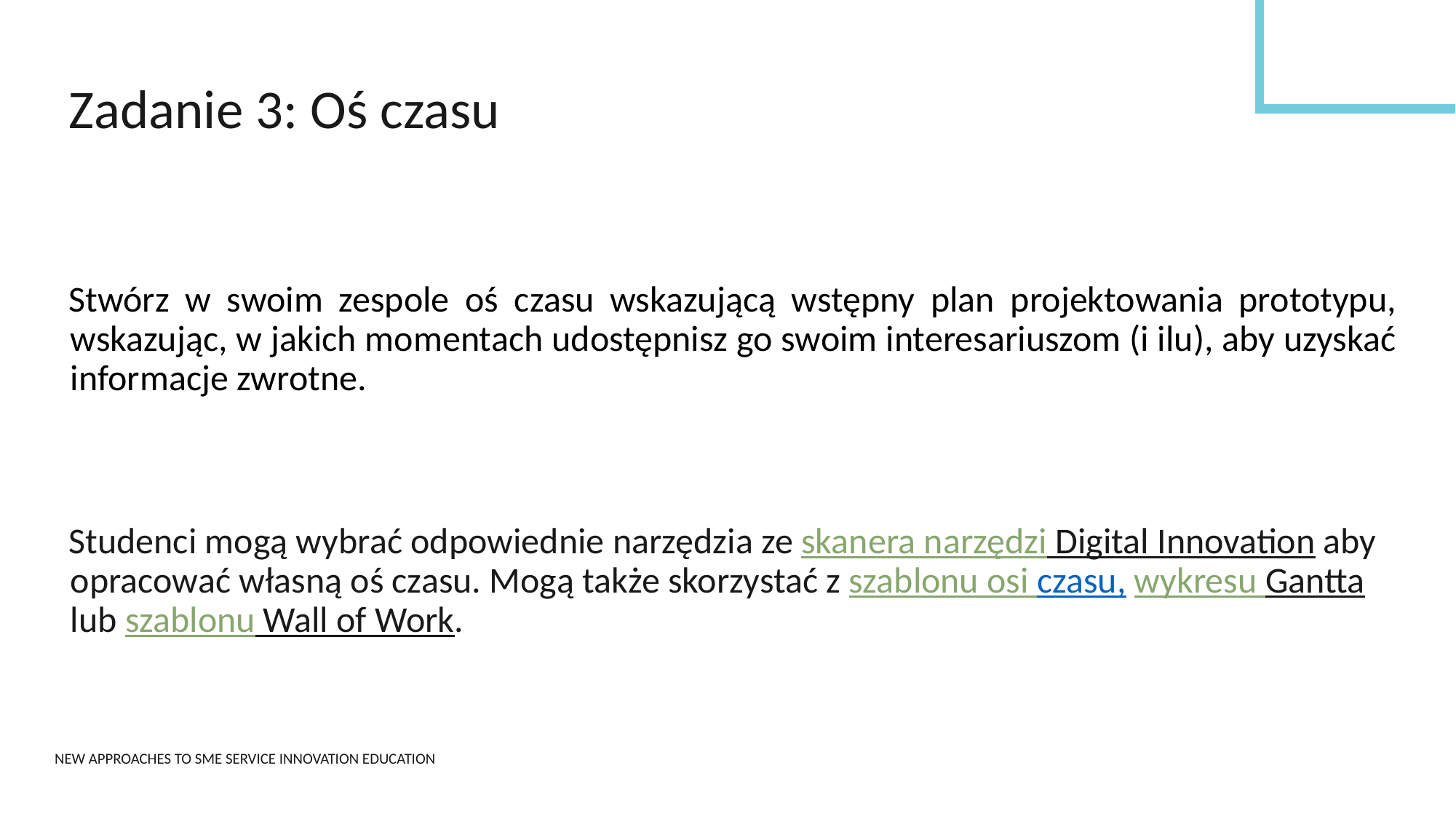

Zadanie 3: Oś czasu
Stwórz w swoim zespole oś czasu wskazującą wstępny plan projektowania prototypu, wskazując, w jakich momentach udostępnisz go swoim interesariuszom (i ilu), aby uzyskać informacje zwrotne.

Studenci mogą wybrać odpowiednie narzędzia ze skanera narzędzi Digital Innovation aby opracować własną oś czasu. Mogą także skorzystać z szablonu osi czasu, wykresu Gantta lub szablonu Wall of Work.